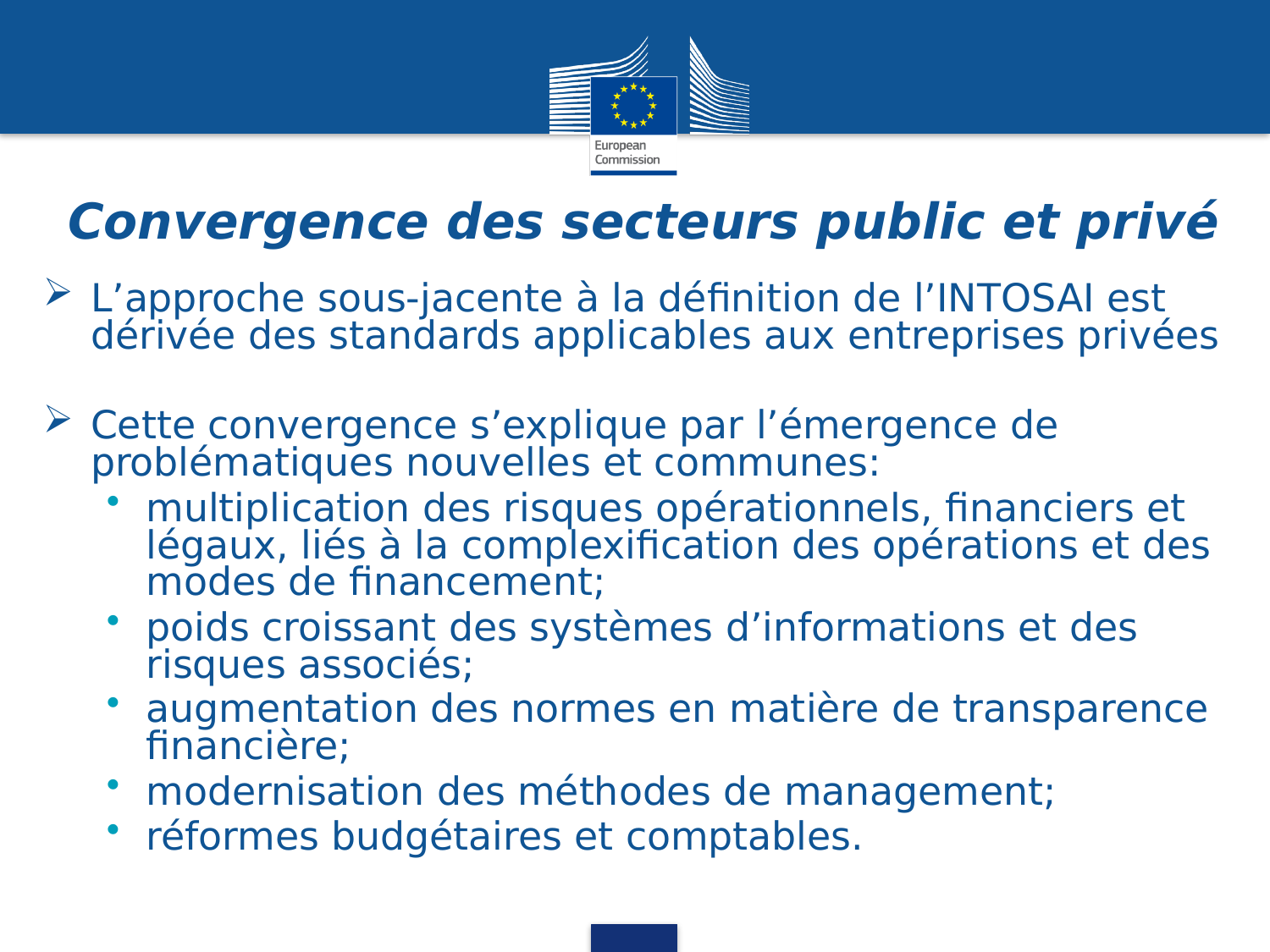

# Convergence des secteurs public et privé
L’approche sous-jacente à la définition de l’INTOSAI est dérivée des standards applicables aux entreprises privées

Cette convergence s’explique par l’émergence de problématiques nouvelles et communes:
multiplication des risques opérationnels, financiers et légaux, liés à la complexification des opérations et des modes de financement;
poids croissant des systèmes d’informations et des risques associés;
augmentation des normes en matière de transparence financière;
modernisation des méthodes de management;
réformes budgétaires et comptables.